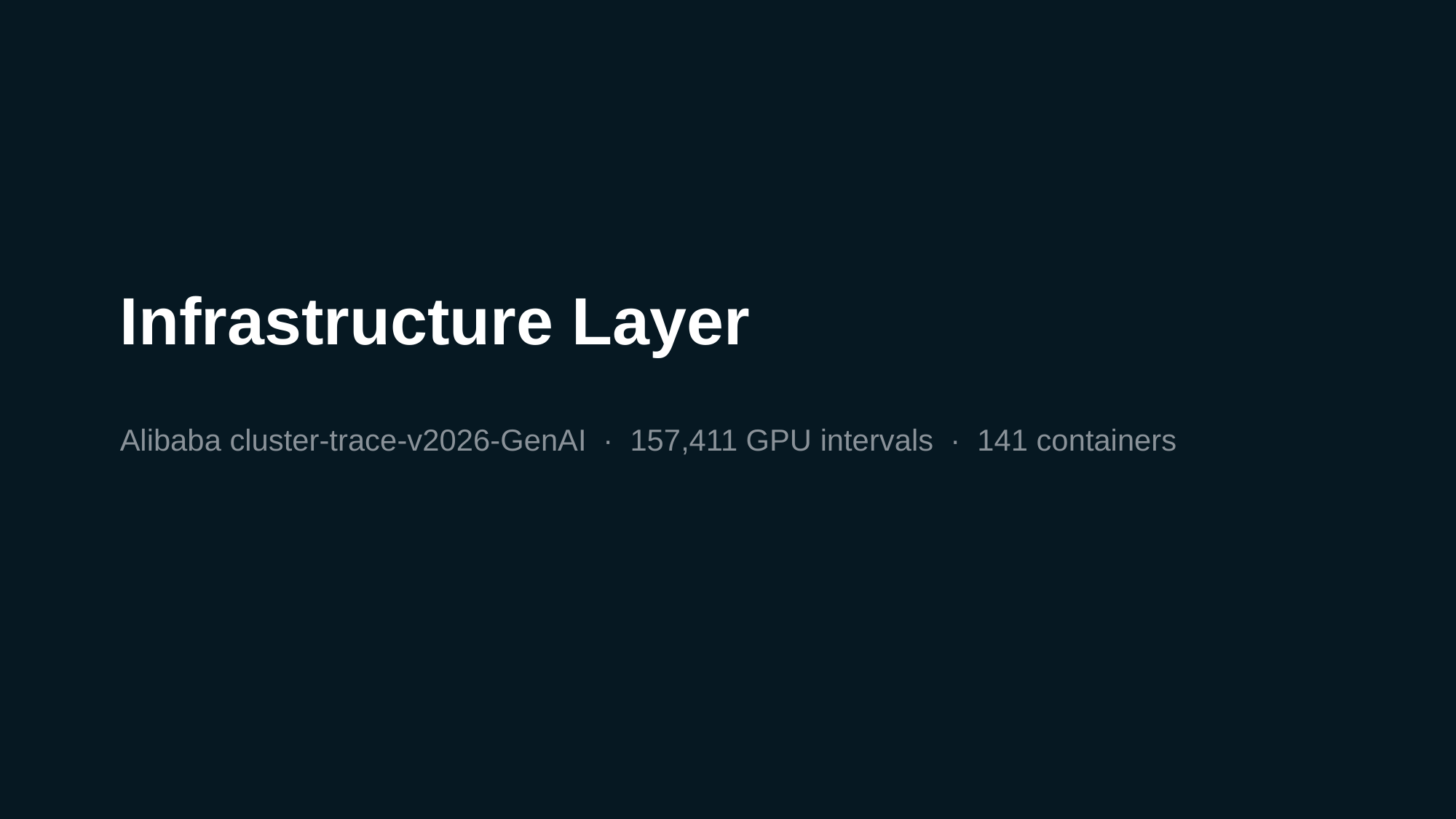

Infrastructure Layer
Alibaba cluster-trace-v2026-GenAI  ·  157,411 GPU intervals  ·  141 containers